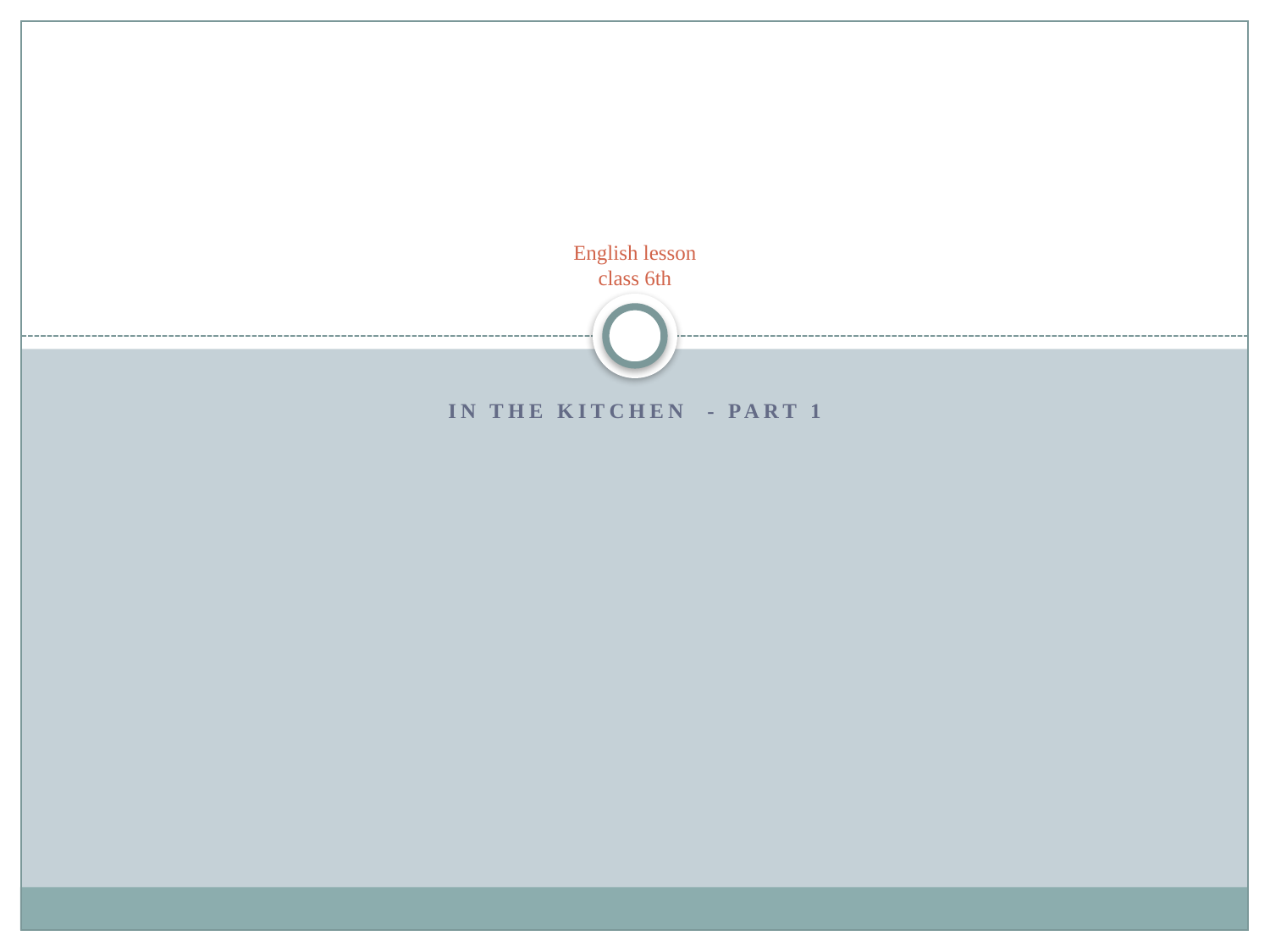

# English lesson class 6th
IN THE KITCHEN  - PART 1